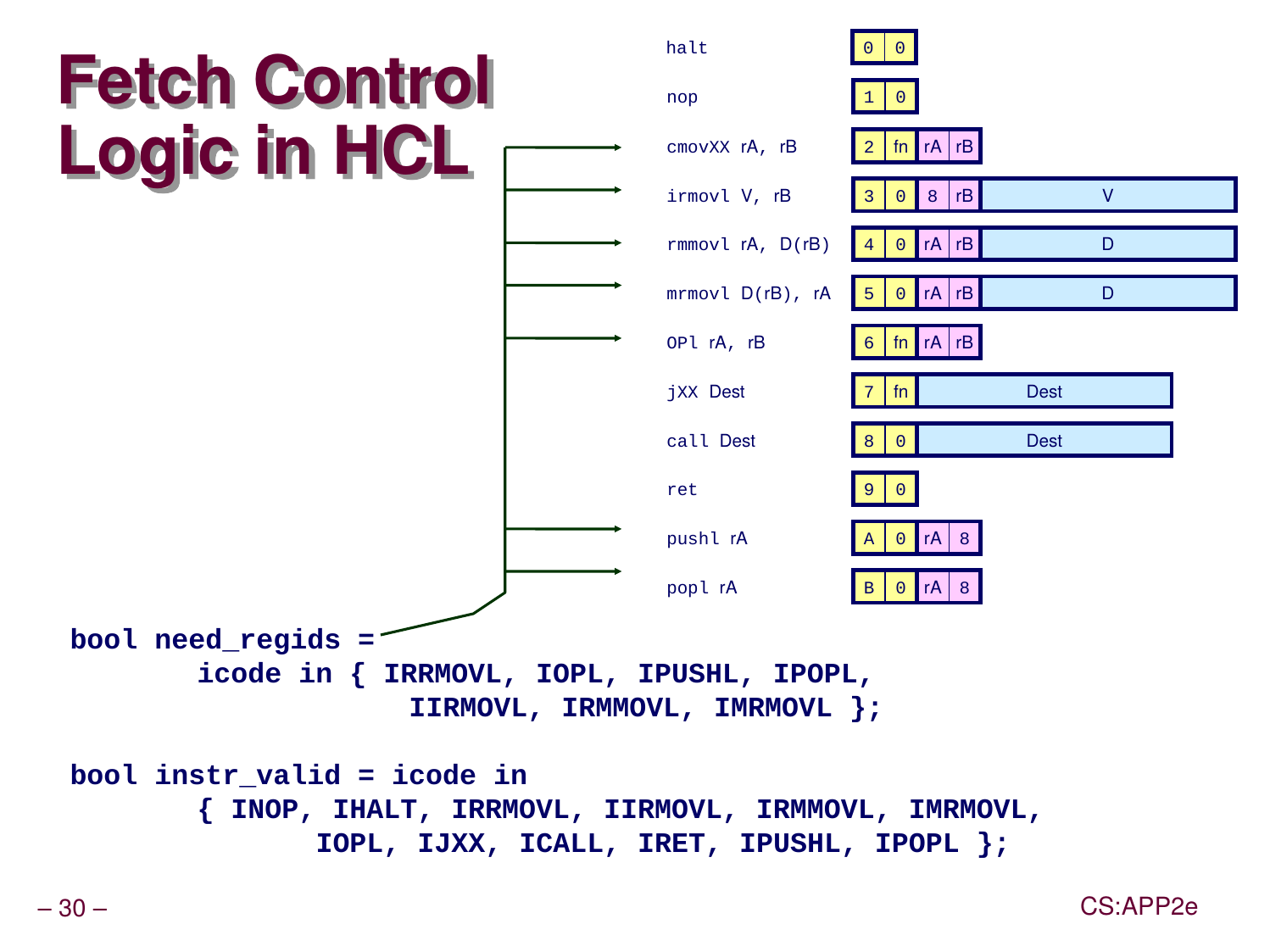

halt
0

0
nop
1

0
cmovXX rA, rB
2

fn
rA

rB
irmovl V, rB
3

0
8

rB
V
rmmovl rA, D(rB)
4

0
rA

rB
D
mrmovl D(rB), rA
5

0
rA

rB
D
OPl rA, rB
6

fn
rA

rB
jXX Dest
7

fn
Dest
call Dest
8

0
Dest
ret
9

0
pushl rA
A

0
rA

8
popl rA
B

0
rA

8
# Fetch Control Logic in HCL

bool need_regids =
	icode in { IRRMOVL, IOPL, IPUSHL, IPOPL,
		     IIRMOVL, IRMMOVL, IMRMOVL };

bool instr_valid = icode in
	{ INOP, IHALT, IRRMOVL, IIRMOVL, IRMMOVL, IMRMOVL,
	       IOPL, IJXX, ICALL, IRET, IPUSHL, IPOPL };